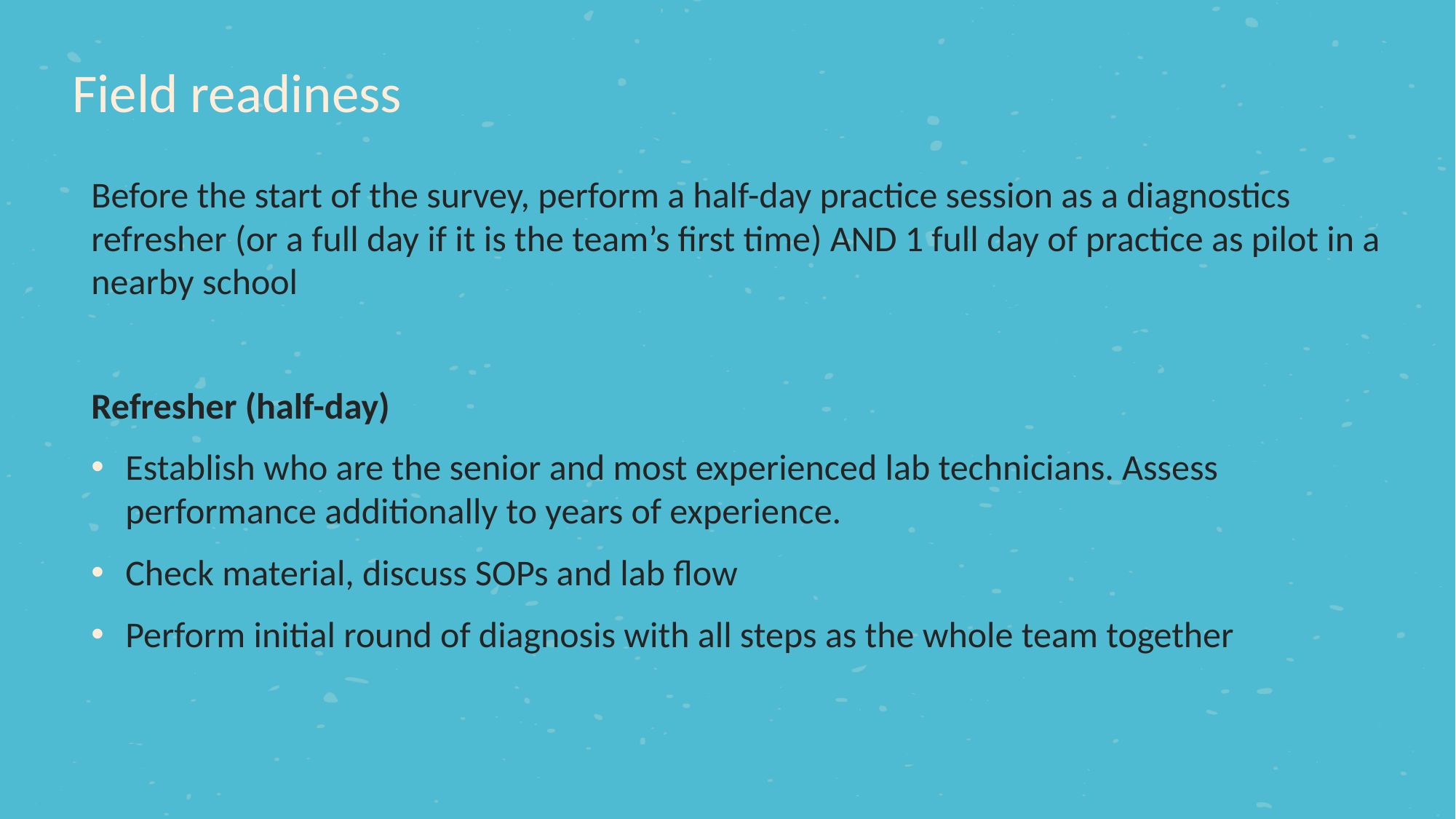

Field readiness
Before the start of the survey, perform a half-day practice session as a diagnostics refresher (or a full day if it is the team’s first time) AND 1 full day of practice as pilot in a nearby school

Refresher (half-day)
Establish who are the senior and most experienced lab technicians. Assess performance additionally to years of experience.
Check material, discuss SOPs and lab flow
Perform initial round of diagnosis with all steps as the whole team together